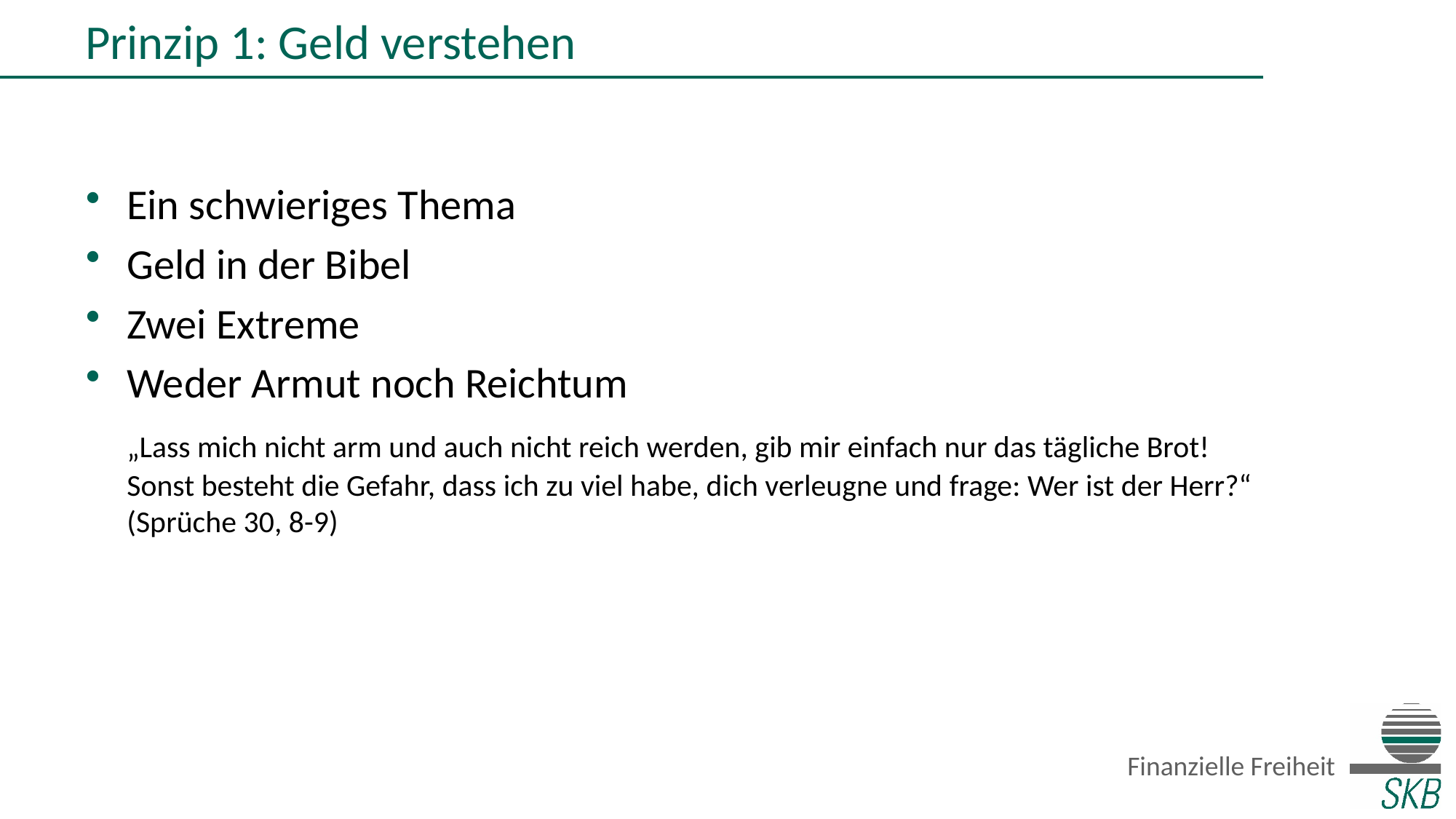

# Prinzip 1: Geld verstehen
Ein schwieriges Thema
Geld in der Bibel
Zwei Extreme
Weder Armut noch Reichtum
	„Lass mich nicht arm und auch nicht reich werden, gib mir einfach nur das tägliche Brot!   Sonst besteht die Gefahr, dass ich zu viel habe, dich verleugne und frage: Wer ist der Herr?“ (Sprüche 30, 8-9)